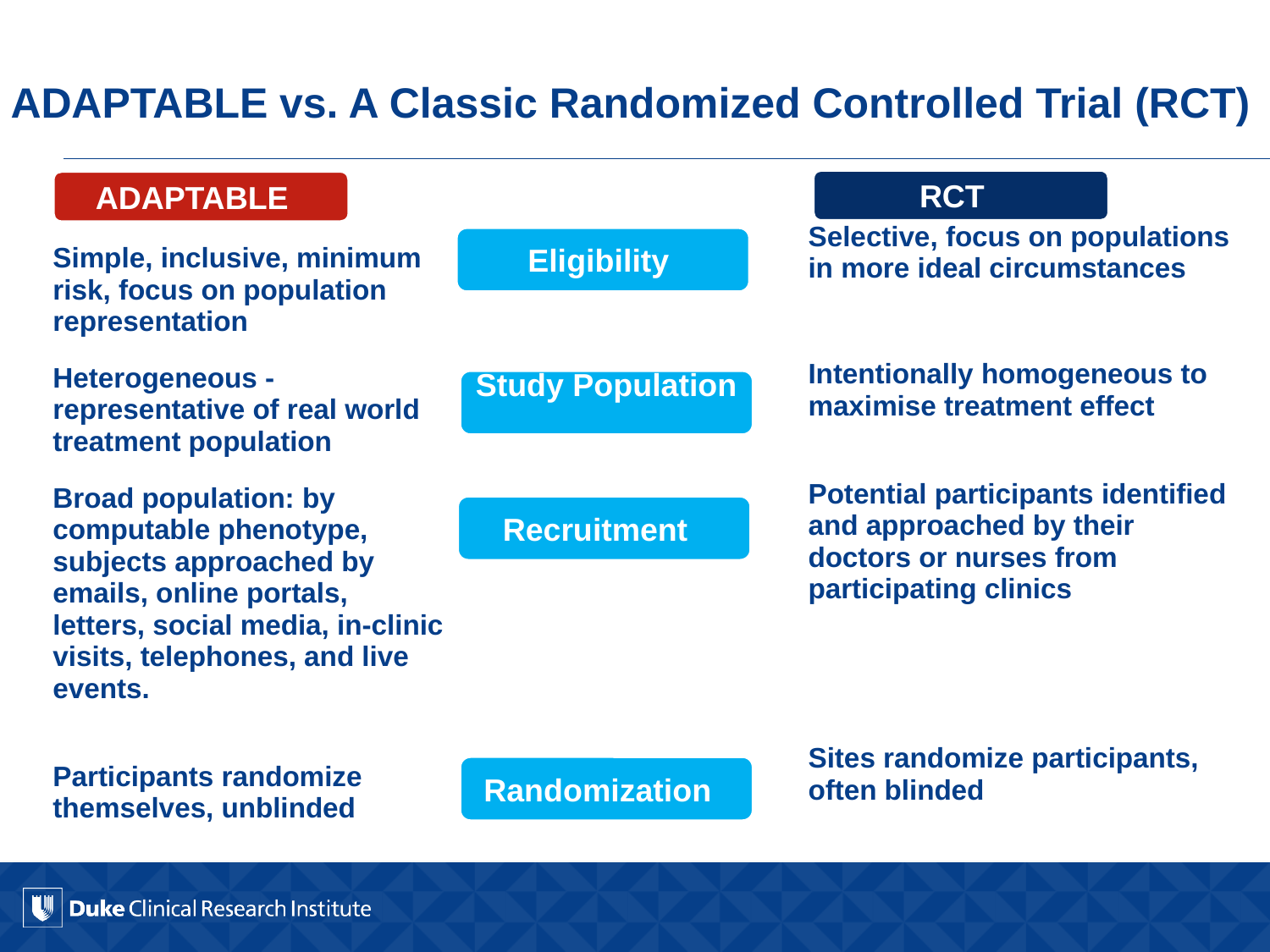

# ADAPTABLE vs. A Classic Randomized Controlled Trial (RCT)
RCT
Selective, focus on populations in more ideal circumstances

Intentionally homogeneous to maximise treatment effect

Potential participants identified and approached by their doctors or nurses from participating clinics

Sites randomize participants, often blinded
RCT
ADAPTABLE

Simple, inclusive, minimum risk, focus on population representation
Heterogeneous - representative of real world treatment population
Broad population: by computable phenotype, subjects approached by emails, online portals, letters, social media, in-clinic visits, telephones, and live events.

Participants randomize themselves, unblinded

Eligibility
Study Population
Recruitment
Randomization